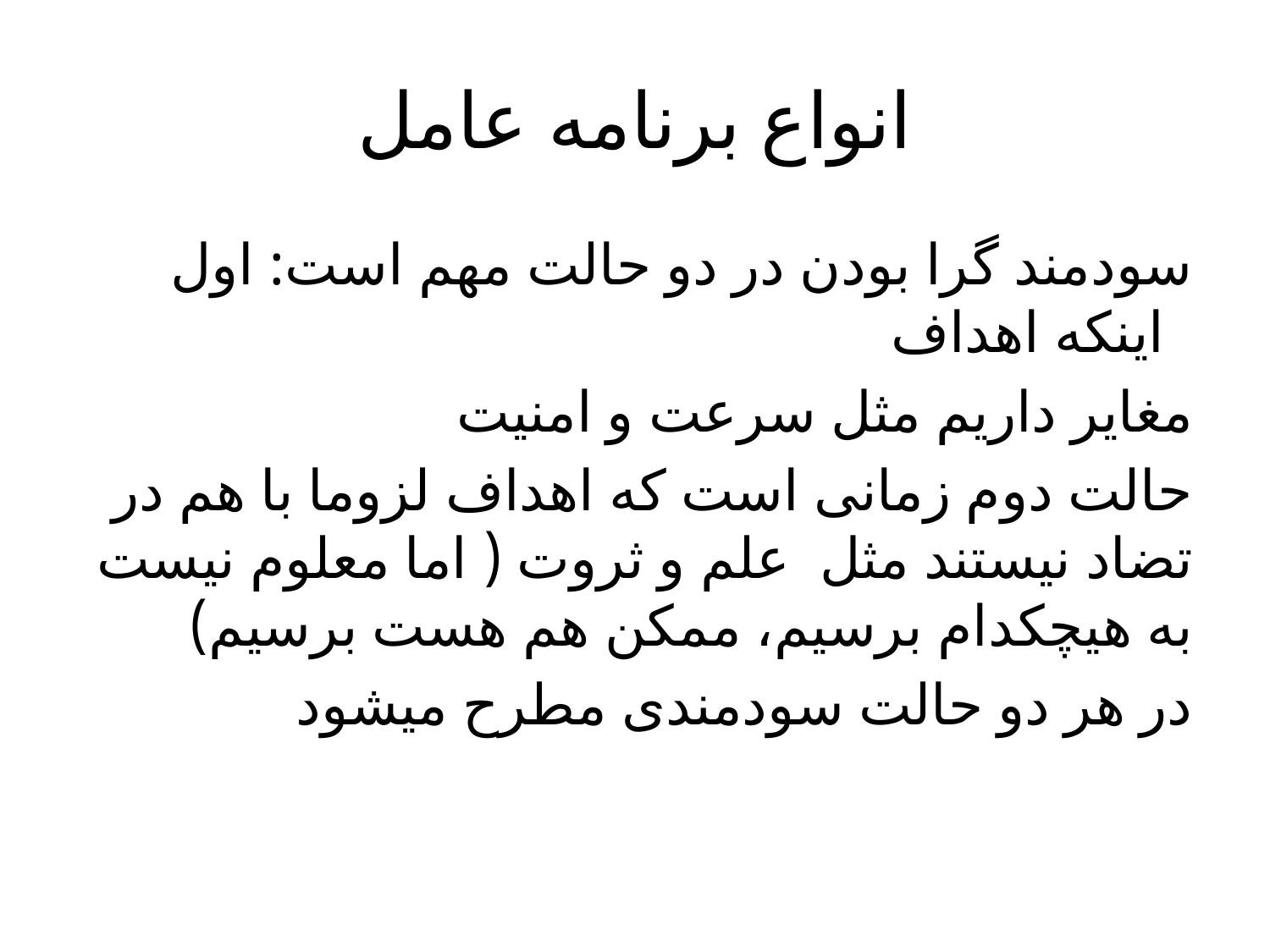

# انواع برنامه عامل
سودمند گرا بودن در دو حالت مهم است: اول اینکه اهداف
مغایر داریم مثل سرعت و امنیت
حالت دوم زمانی‌ است که اهداف لزوما با هم در تضاد نیستند مثل  علم و ثروت ( اما معلوم نیست به هیچکدام برسیم، ممکن هم هست برسیم)
در هر دو حالت سودمندی مطرح میشود